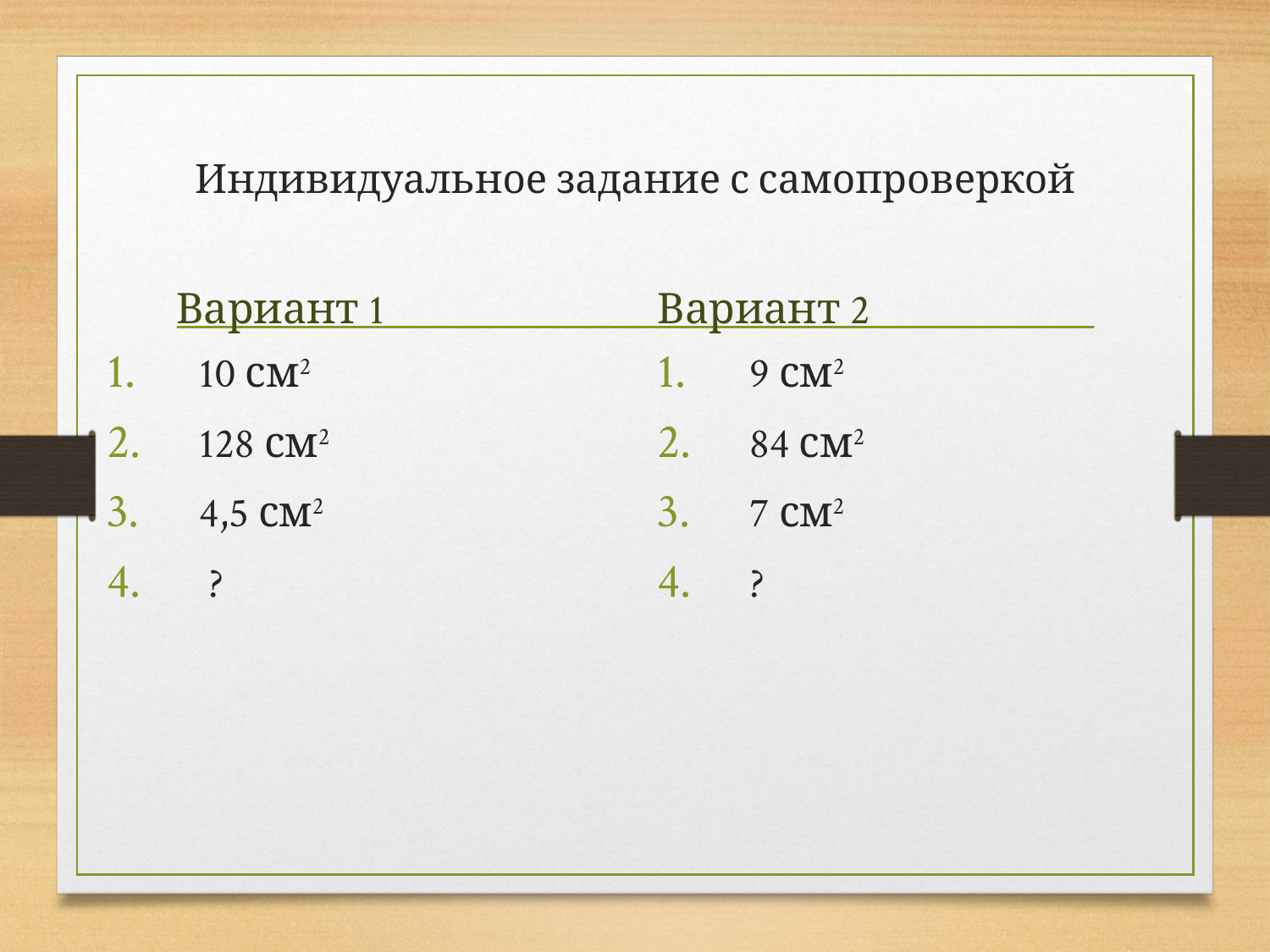

# Индивидуальное задание с самопроверкой
Вариант 1
Вариант 2
   10 см2
   128 см2
   4,5 см2
    ?
   9 см2
   84 см2
   7 см2
   ?